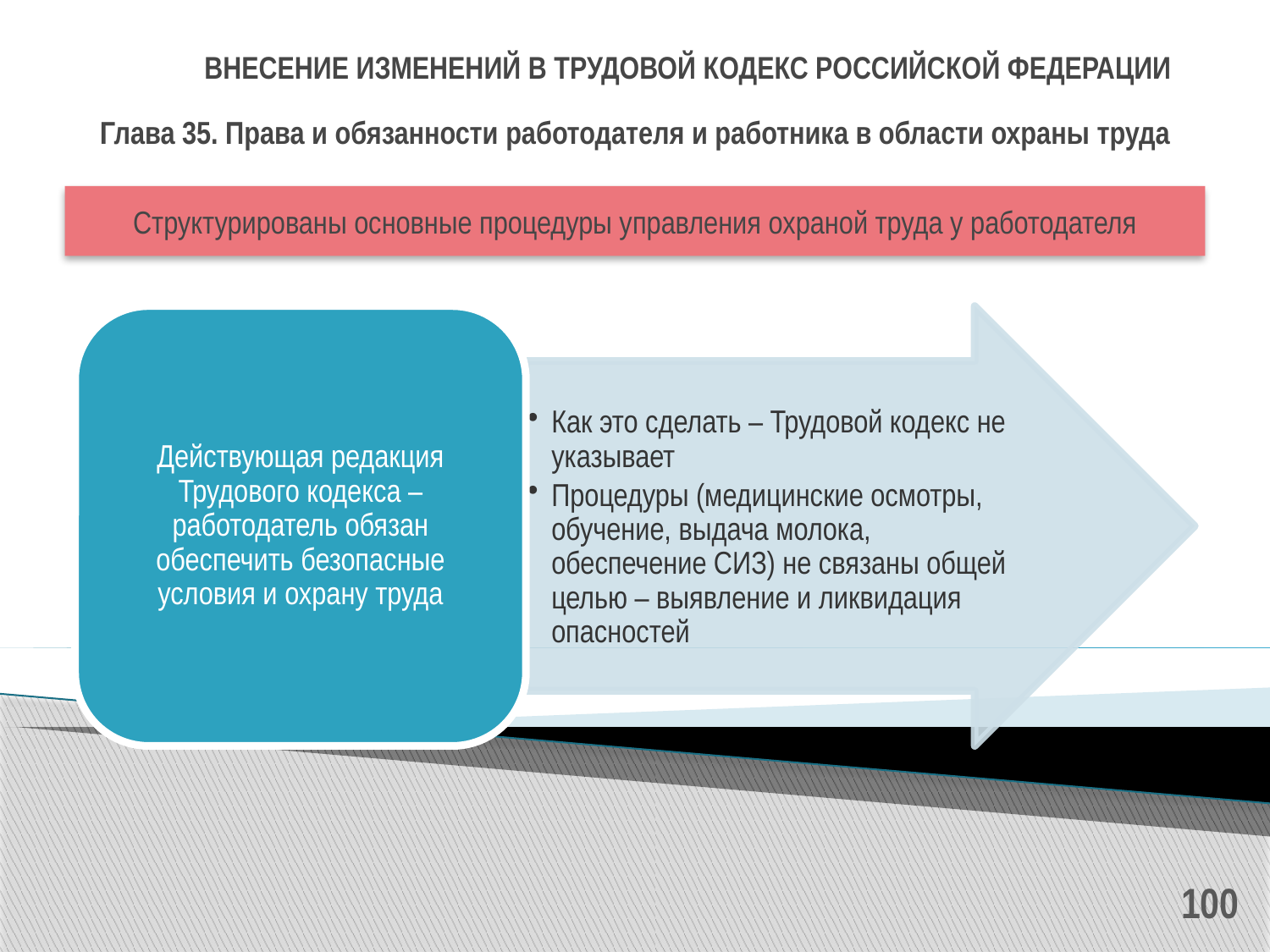

# ВНЕСЕНИЕ ИЗМЕНЕНИЙ В ТРУДОВОЙ КОДЕКС РОССИЙСКОЙ ФЕДЕРАЦИИ
Глава 35. Права и обязанности работодателя и работника в области охраны труда
Структурированы основные процедуры управления охраной труда у работодателя

Как это сделать – Трудовой кодекс не указывает
Процедуры (медицинские осмотры, обучение, выдача молока, обеспечение СИЗ) не связаны общей целью – выявление и ликвидация опасностей
Действующая редакция Трудового кодекса – работодатель обязан обеспечить безопасные условия и охрану труда
100